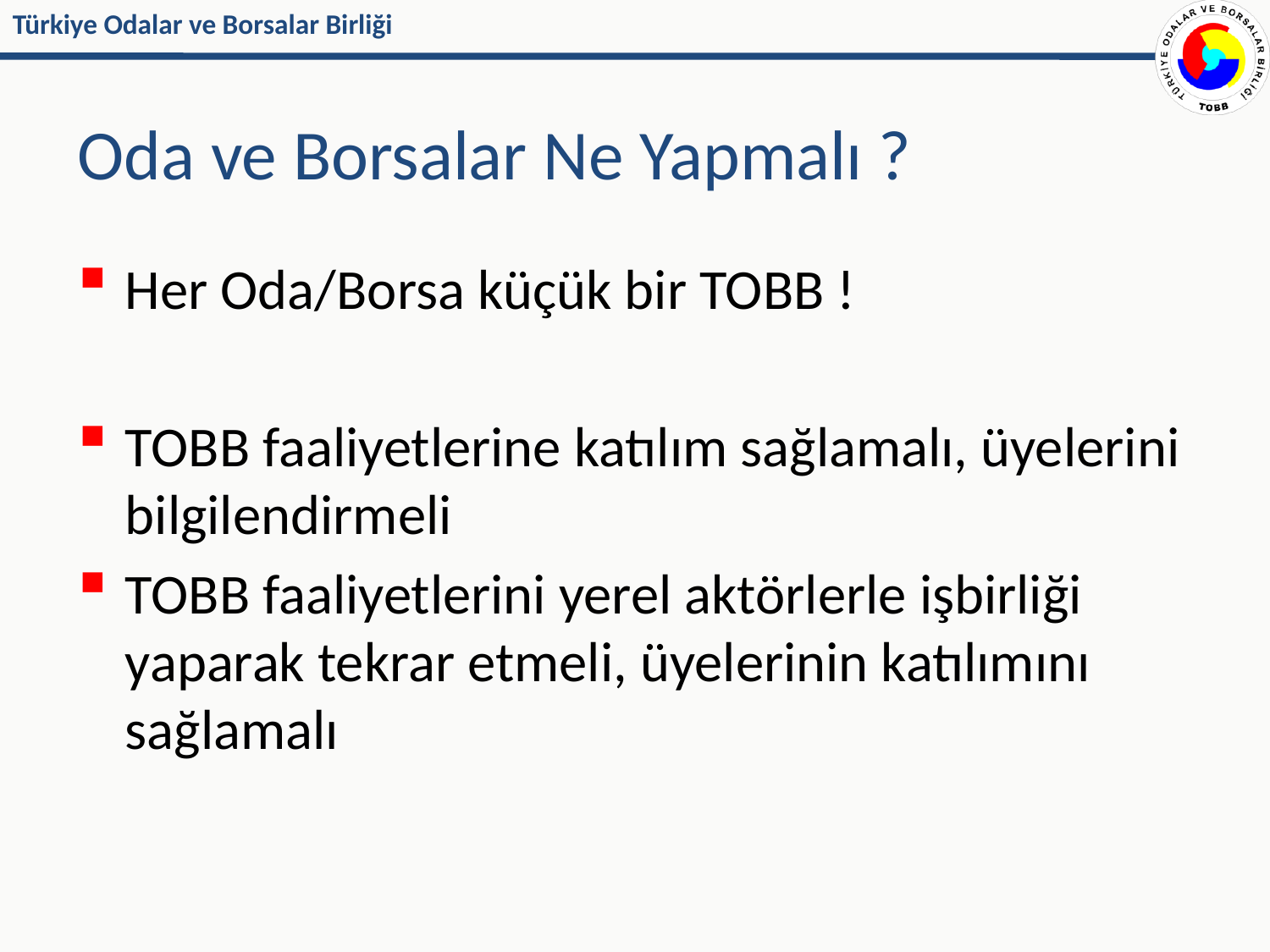

# Oda ve Borsalar Ne Yapmalı ?
Her Oda/Borsa küçük bir TOBB !

TOBB faaliyetlerine katılım sağlamalı, üyelerini bilgilendirmeli
TOBB faaliyetlerini yerel aktörlerle işbirliği yaparak tekrar etmeli, üyelerinin katılımını sağlamalı